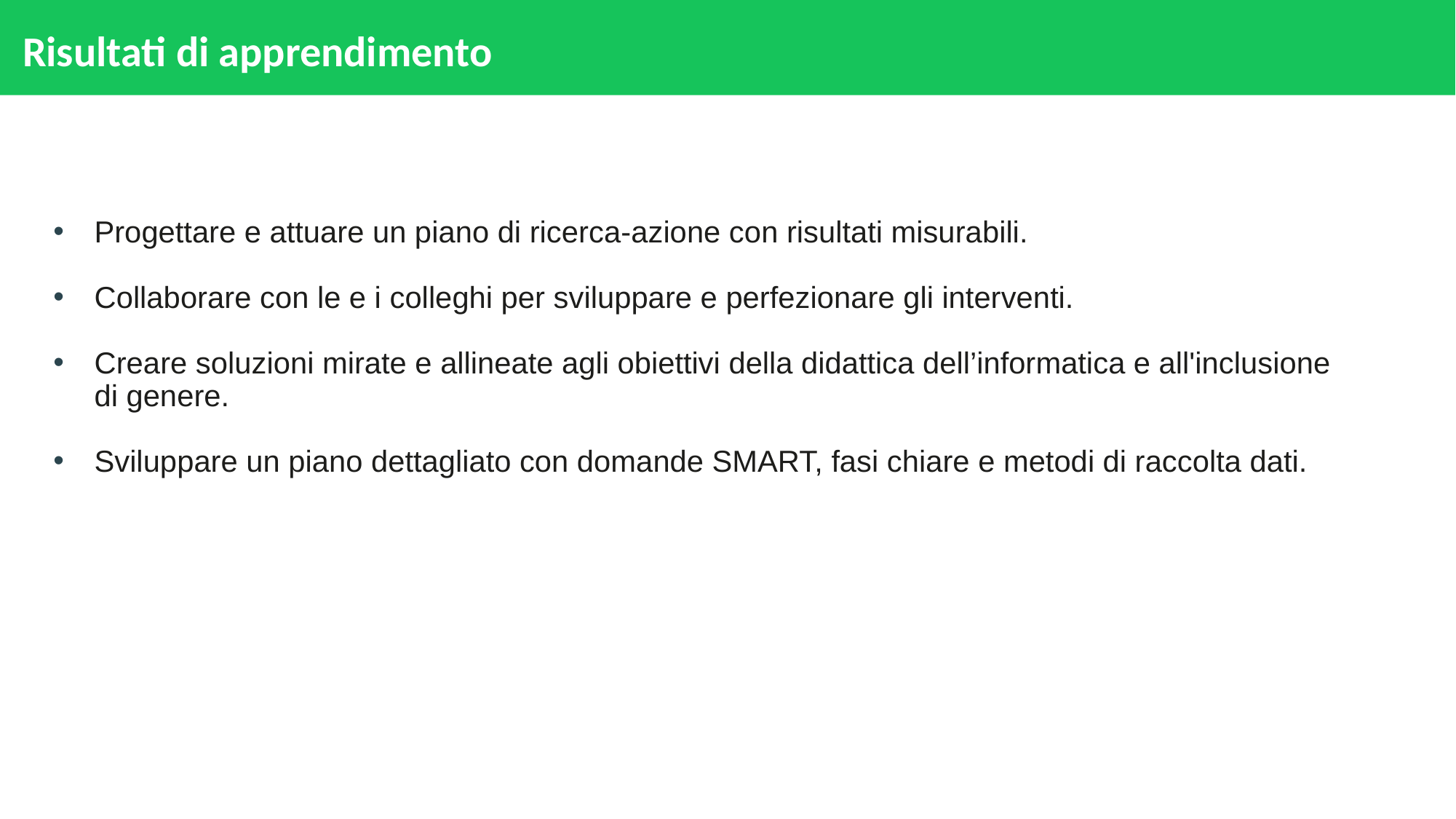

# Risultati di apprendimento

Progettare e attuare un piano di ricerca-azione con risultati misurabili.

Collaborare con le e i colleghi per sviluppare e perfezionare gli interventi.

Creare soluzioni mirate e allineate agli obiettivi della didattica dell’informatica e all'inclusione di genere.

Sviluppare un piano dettagliato con domande SMART, fasi chiare e metodi di raccolta dati.